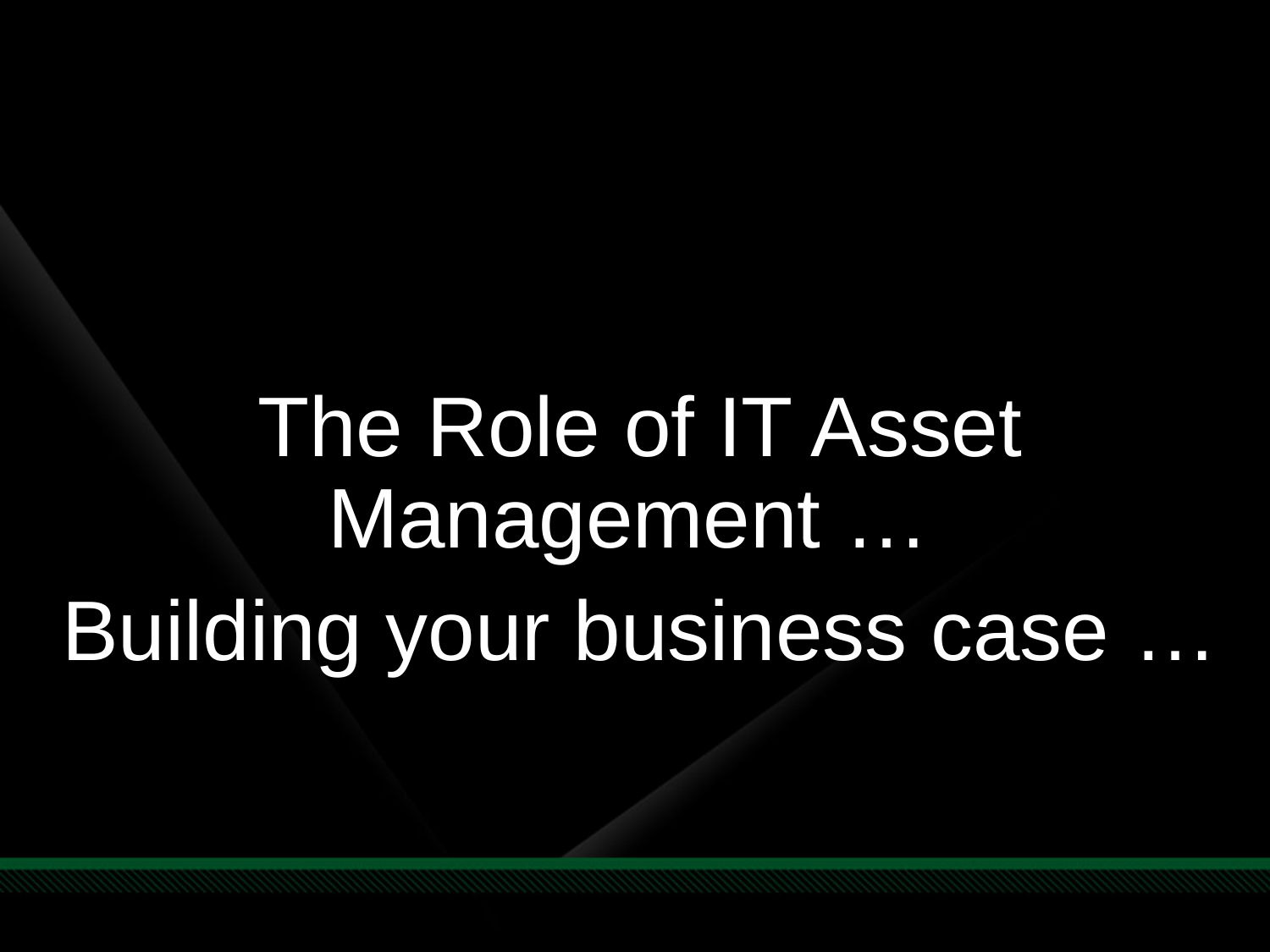

The Role of IT Asset Management …
Building your business case …